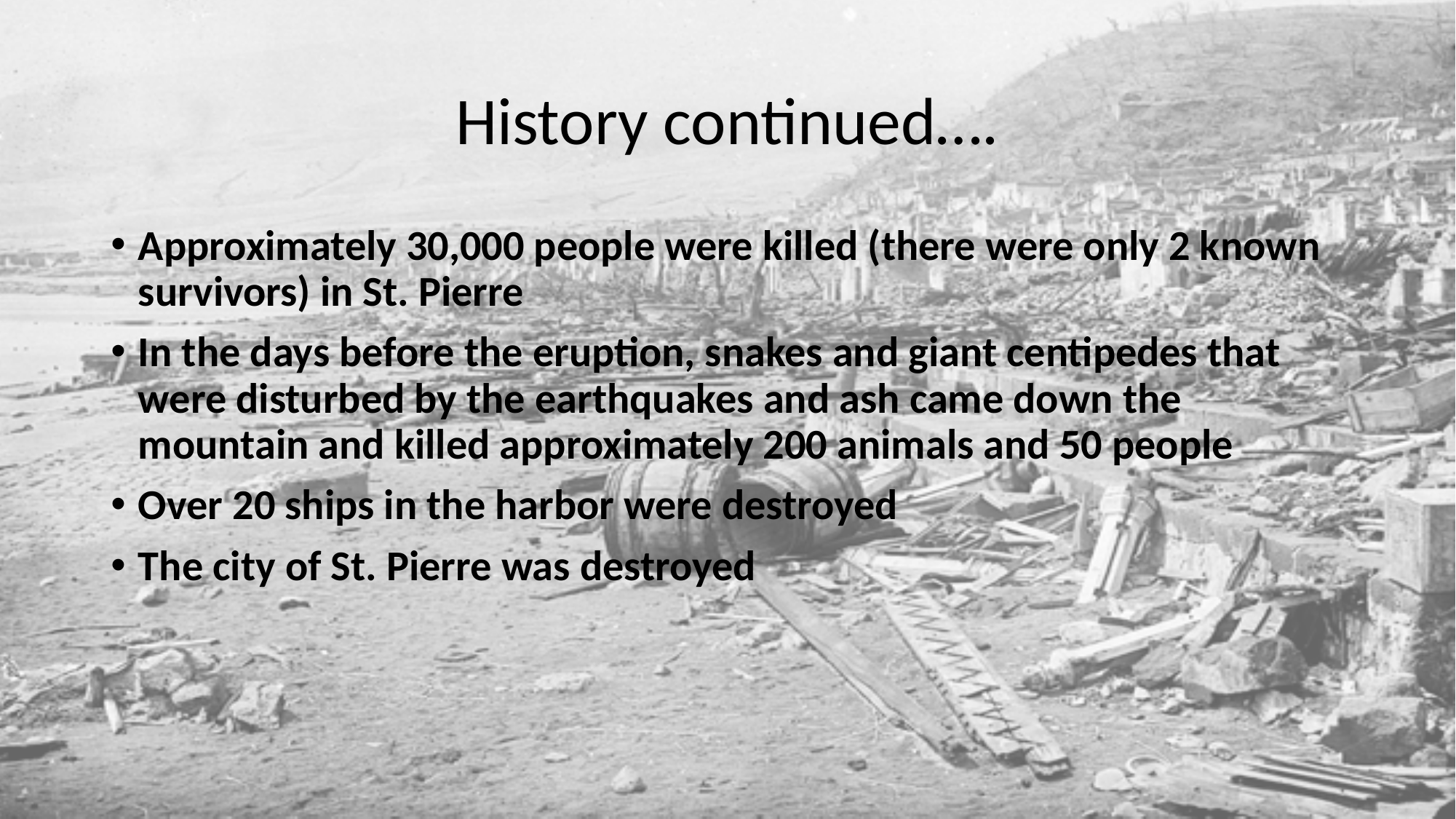

# History continued….
Approximately 30,000 people were killed (there were only 2 known survivors) in St. Pierre
In the days before the eruption, snakes and giant centipedes that were disturbed by the earthquakes and ash came down the mountain and killed approximately 200 animals and 50 people
Over 20 ships in the harbor were destroyed
The city of St. Pierre was destroyed